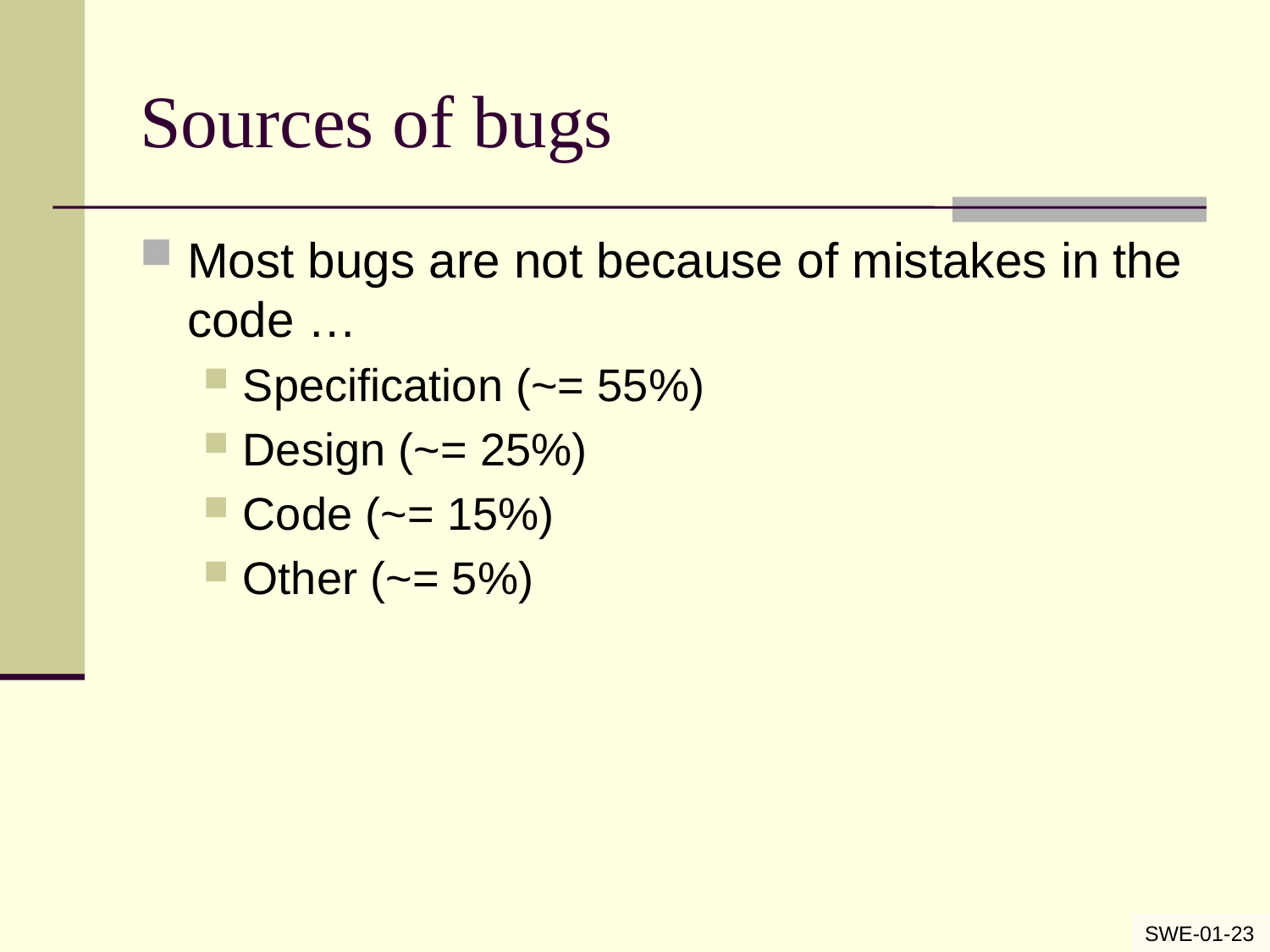

# Sources of bugs
Most bugs are not because of mistakes in the code …
Specification (~= 55%)
Design (~= 25%)
Code (~= 15%)
Other (~= 5%)